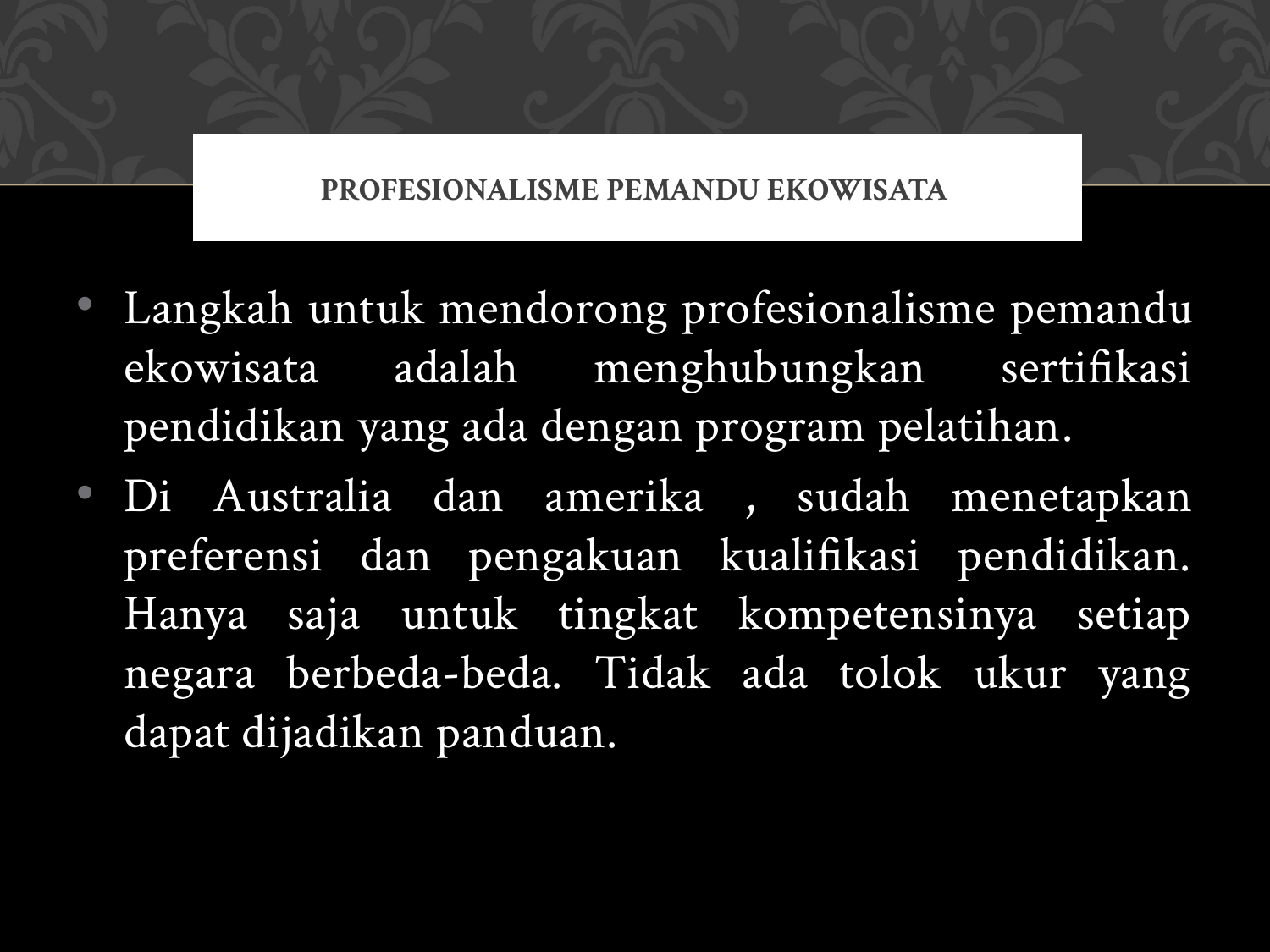

# profesionalisme pemandu ekowisata
Langkah untuk mendorong profesionalisme pemandu ekowisata adalah menghubungkan sertifikasi pendidikan yang ada dengan program pelatihan.
Di Australia dan amerika , sudah menetapkan preferensi dan pengakuan kualifikasi pendidikan. Hanya saja untuk tingkat kompetensinya setiap negara berbeda-beda. Tidak ada tolok ukur yang dapat dijadikan panduan.